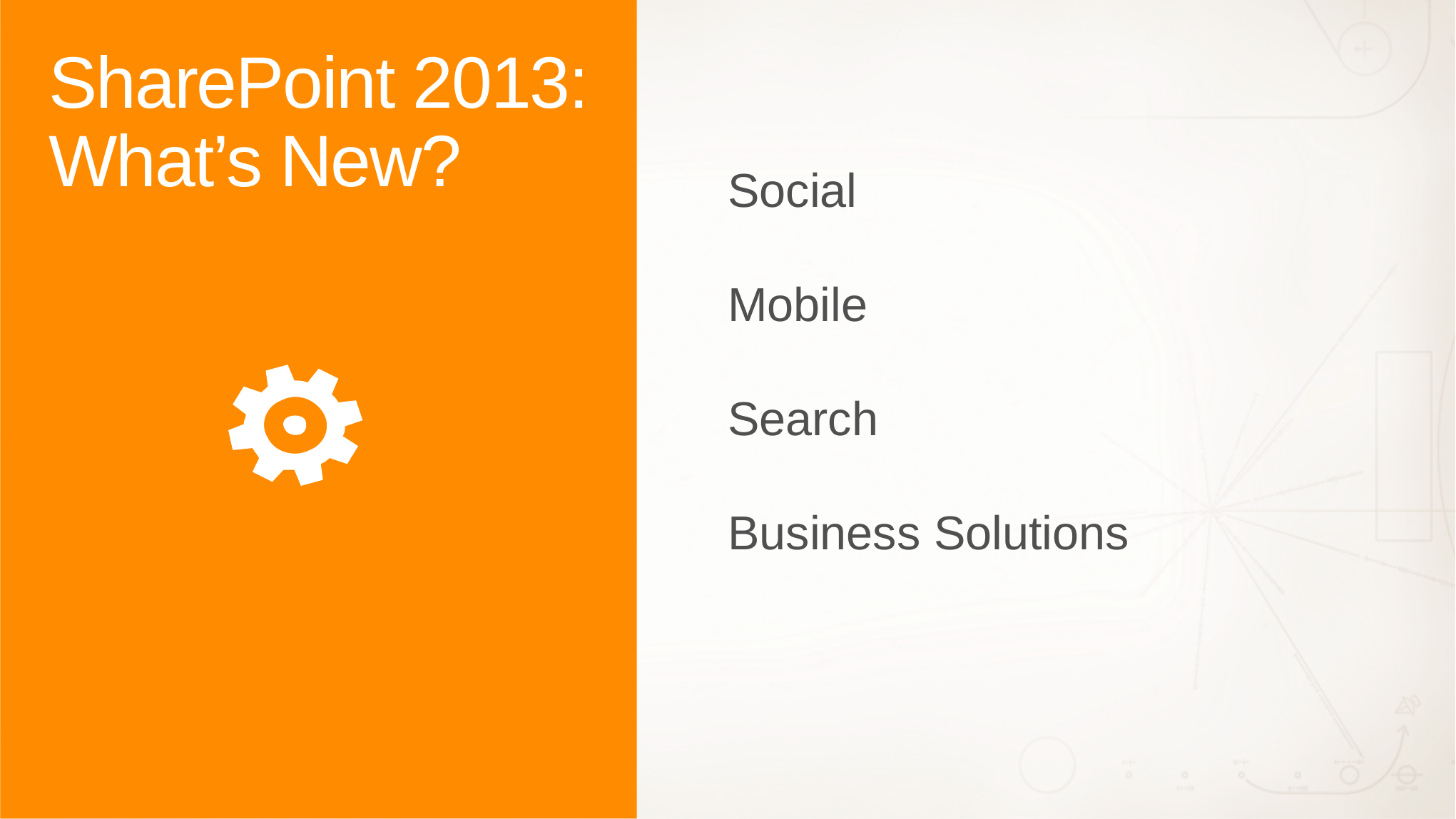

# SharePoint 2013: What’s New?
Social

Mobile

Search

Business Solutions